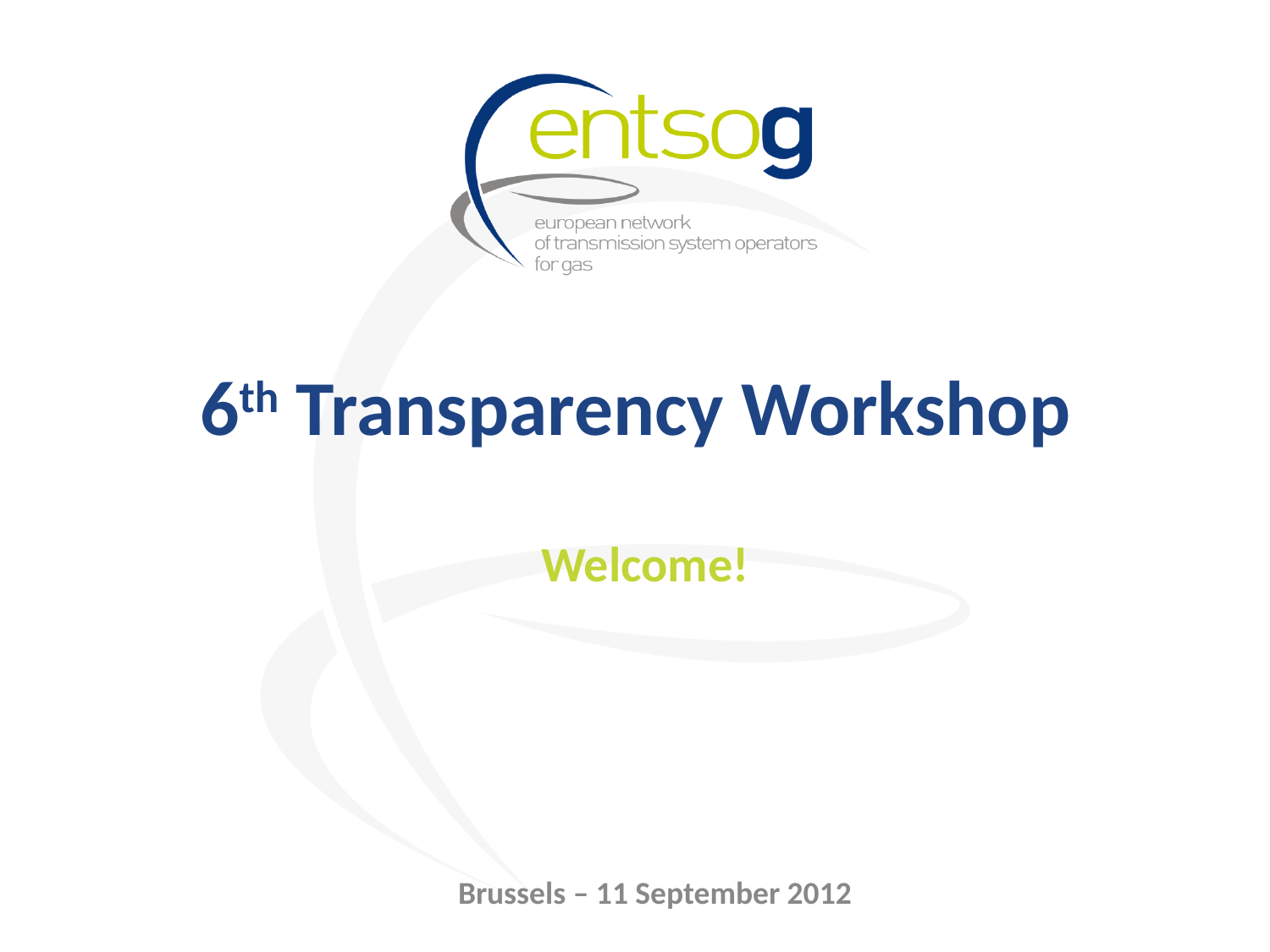

# 6th Transparency Workshop
Welcome!
Brussels – 11 September 2012